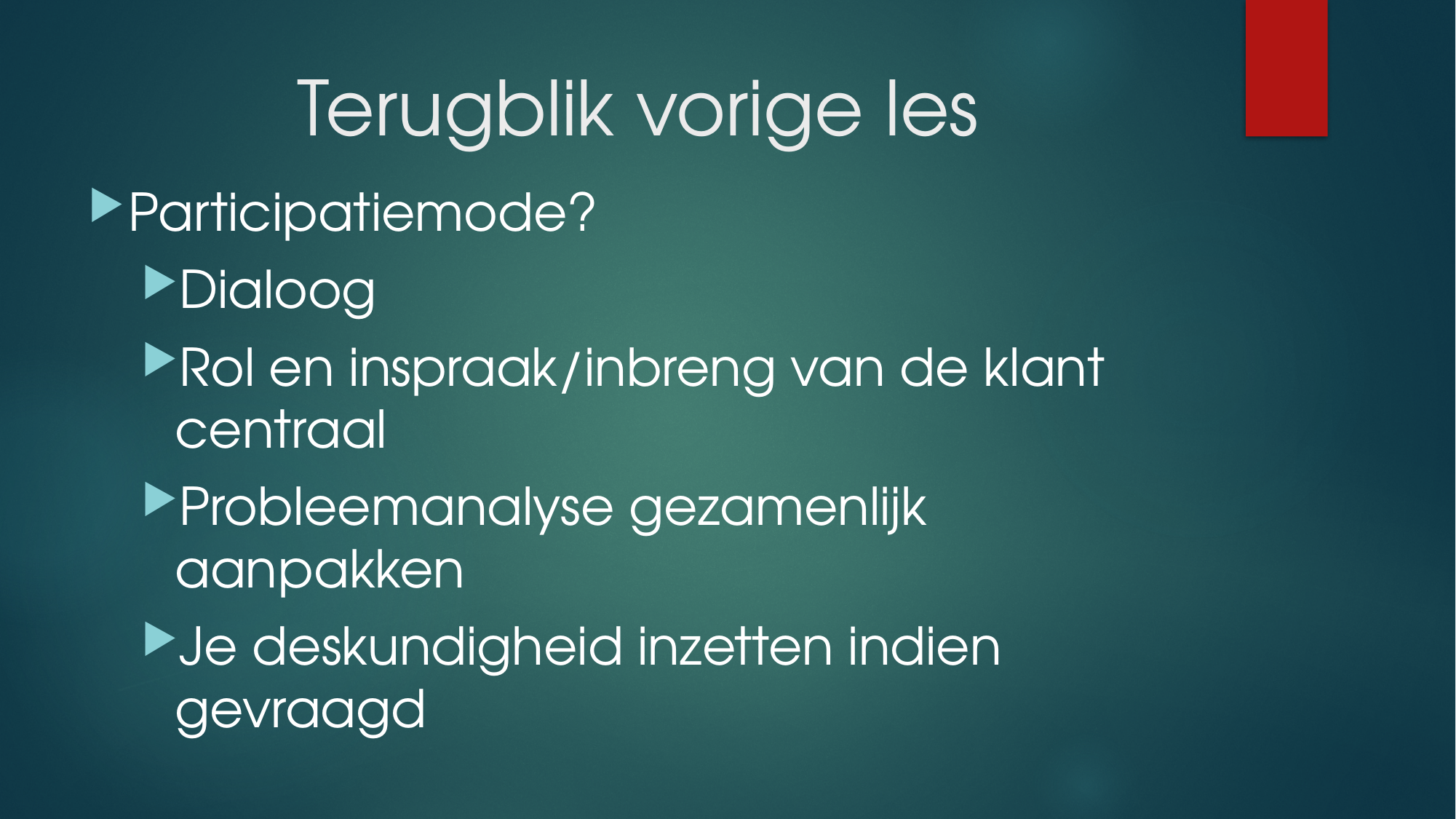

# Terugblik vorige les
Participatiemode?
Dialoog
Rol en inspraak/inbreng van de klant centraal
Probleemanalyse gezamenlijk aanpakken
Je deskundigheid inzetten indien gevraagd